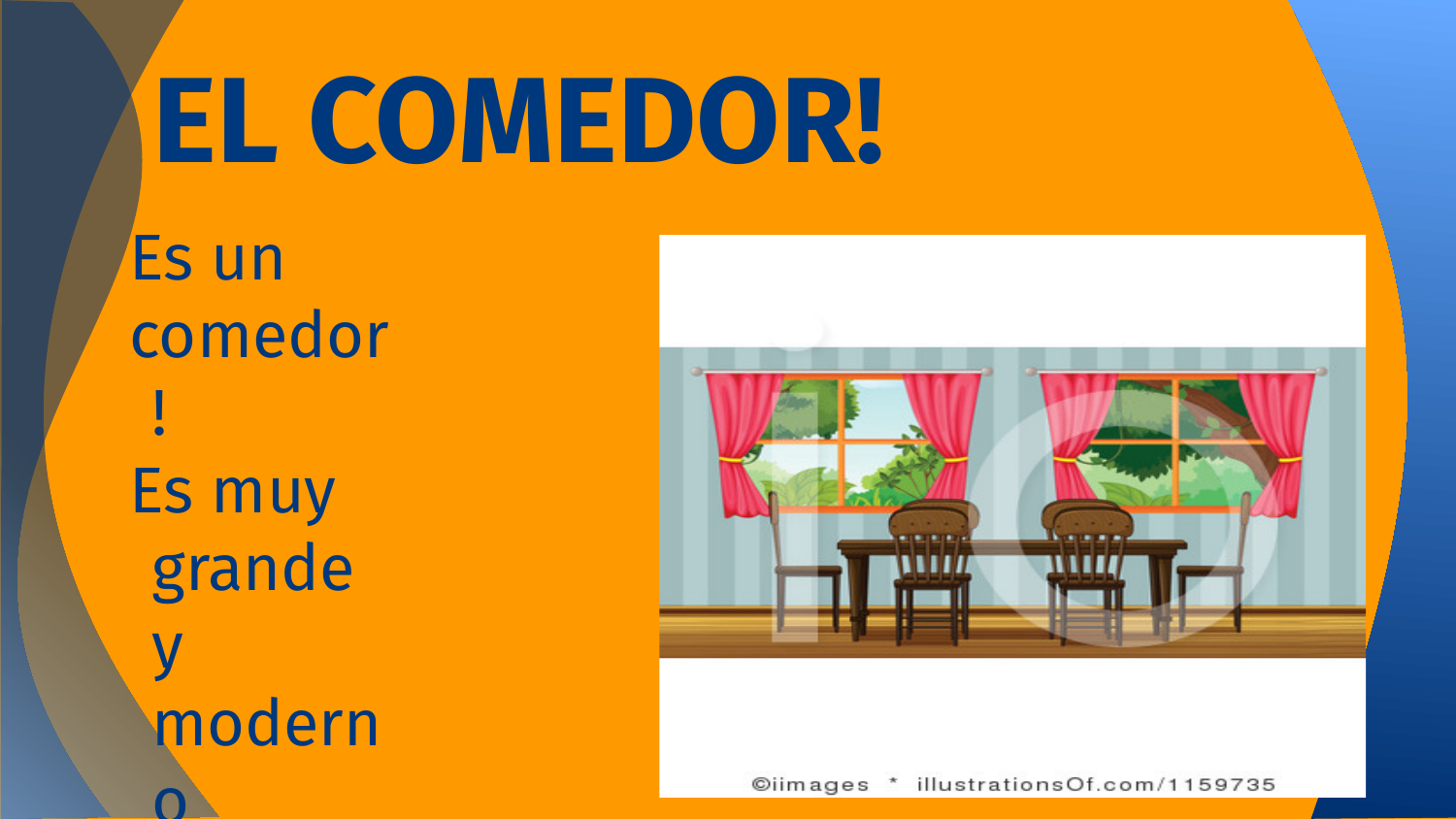

# EL COMEDOR!
Es un
comedor!
Es muy grande y moderno comedor!